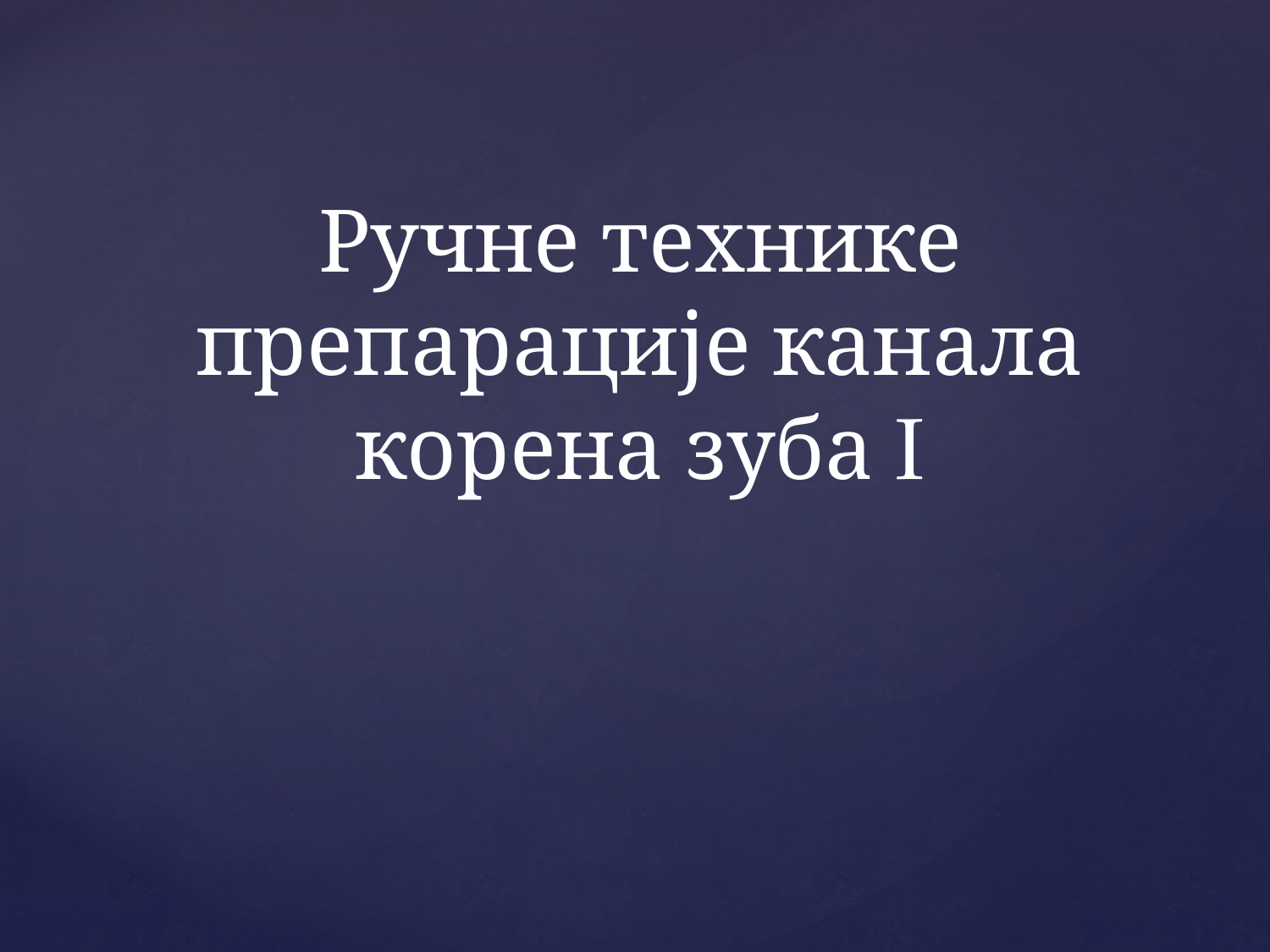

Ручне технике препарације канала корена зуба I